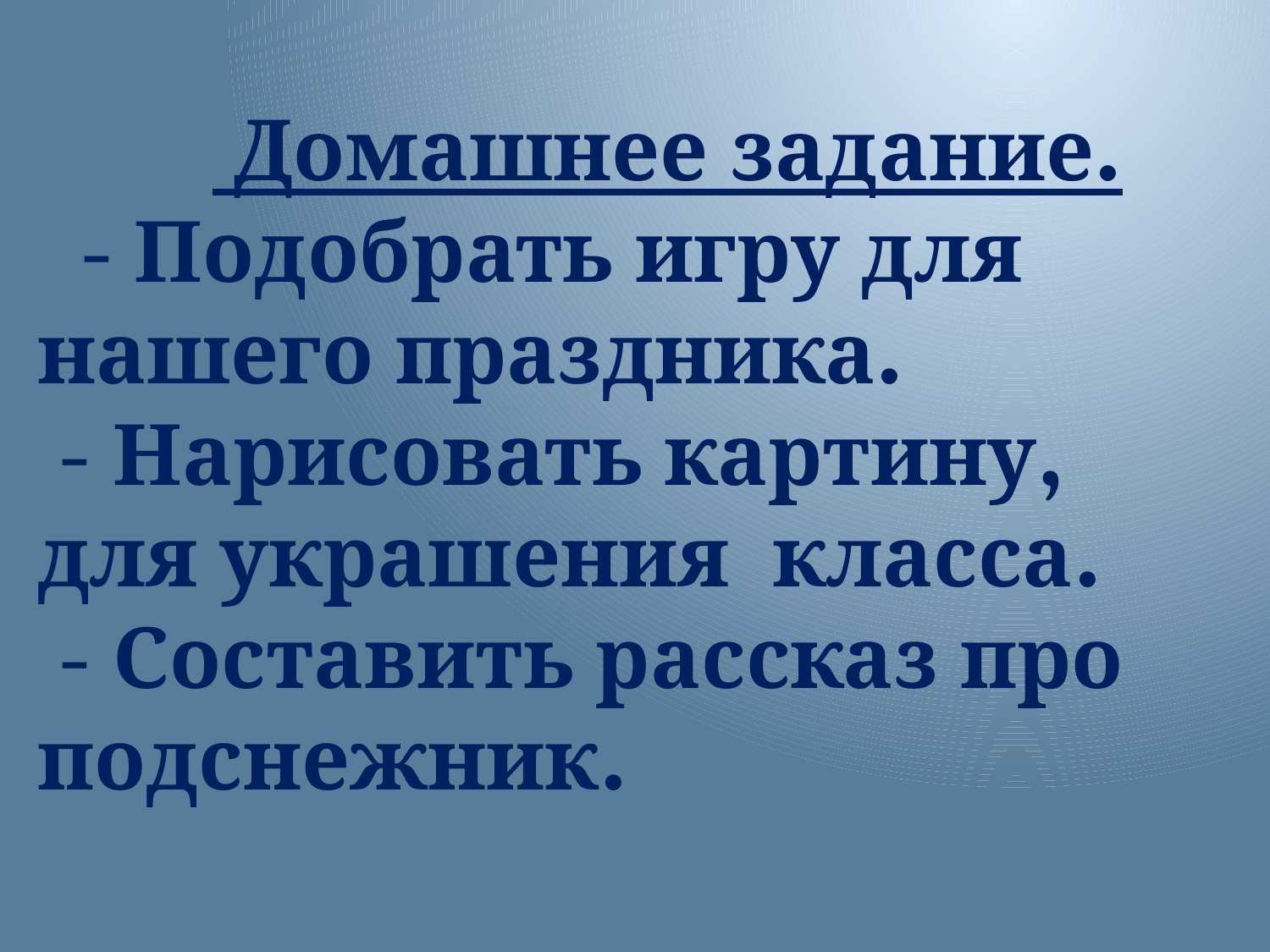

Домашнее задание.
  - Подобрать игру для нашего праздника.
 - Нарисовать картину, для украшения  класса.
 - Составить рассказ про подснежник.